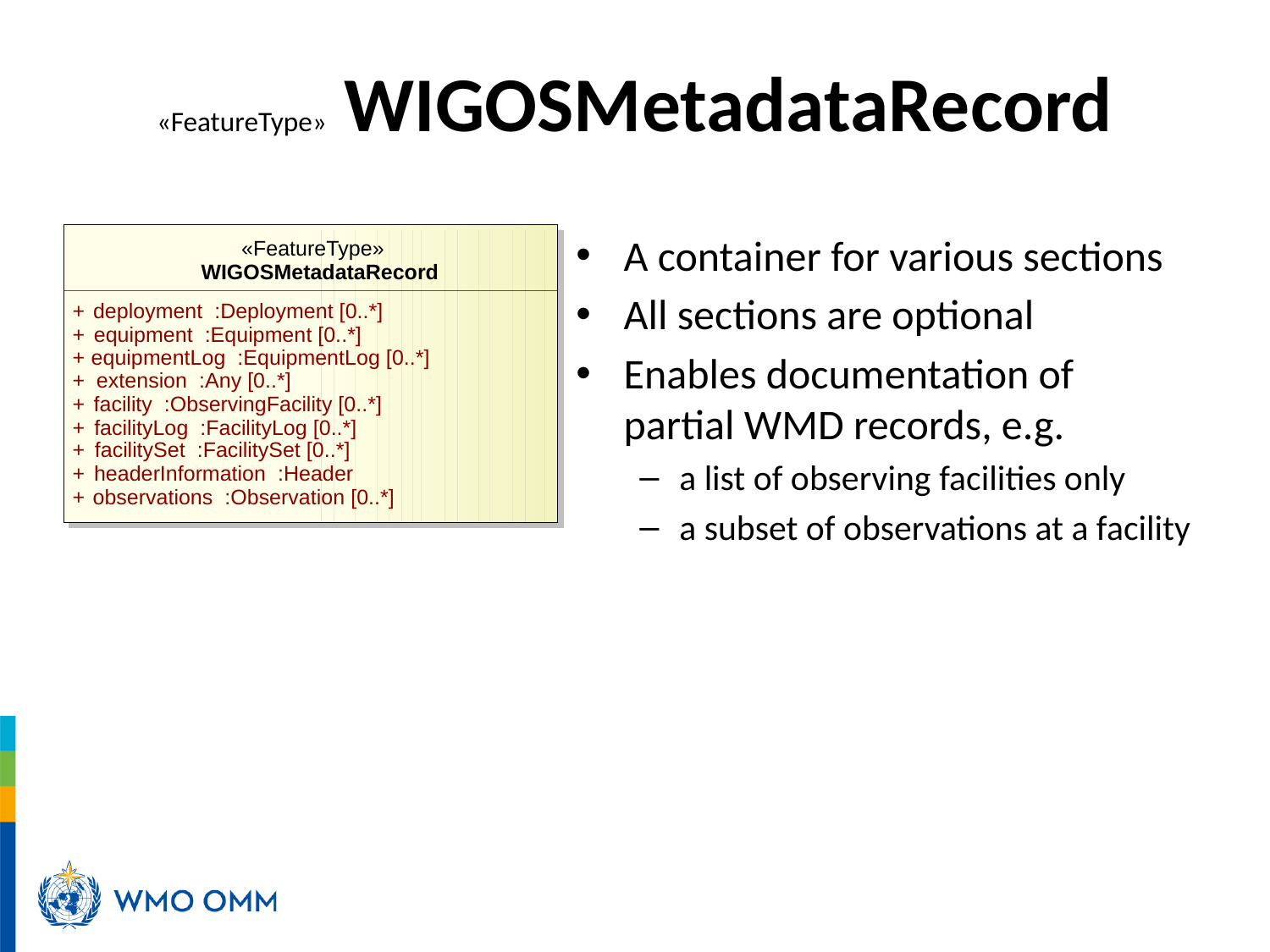

# «FeatureType» WIGOSMetadataRecord
A container for various sections
All sections are optional
Enables documentation of partial WMD records, e.g.
a list of observing facilities only
a subset of observations at a facility

«FeatureType»
WIGOSMetadataRecord

+
deployment  :Deployment [0..*]
+
equipment  :Equipment [0..*]
+
equipmentLog  :EquipmentLog [0..*]
+
extension  :Any [0..*]
+
facility  :ObservingFacility [0..*]
+
facilityLog  :FacilityLog [0..*]
+
facilitySet  :FacilitySet [0..*]
+
headerInformation  :Header
+
observations  :Observation [0..*]